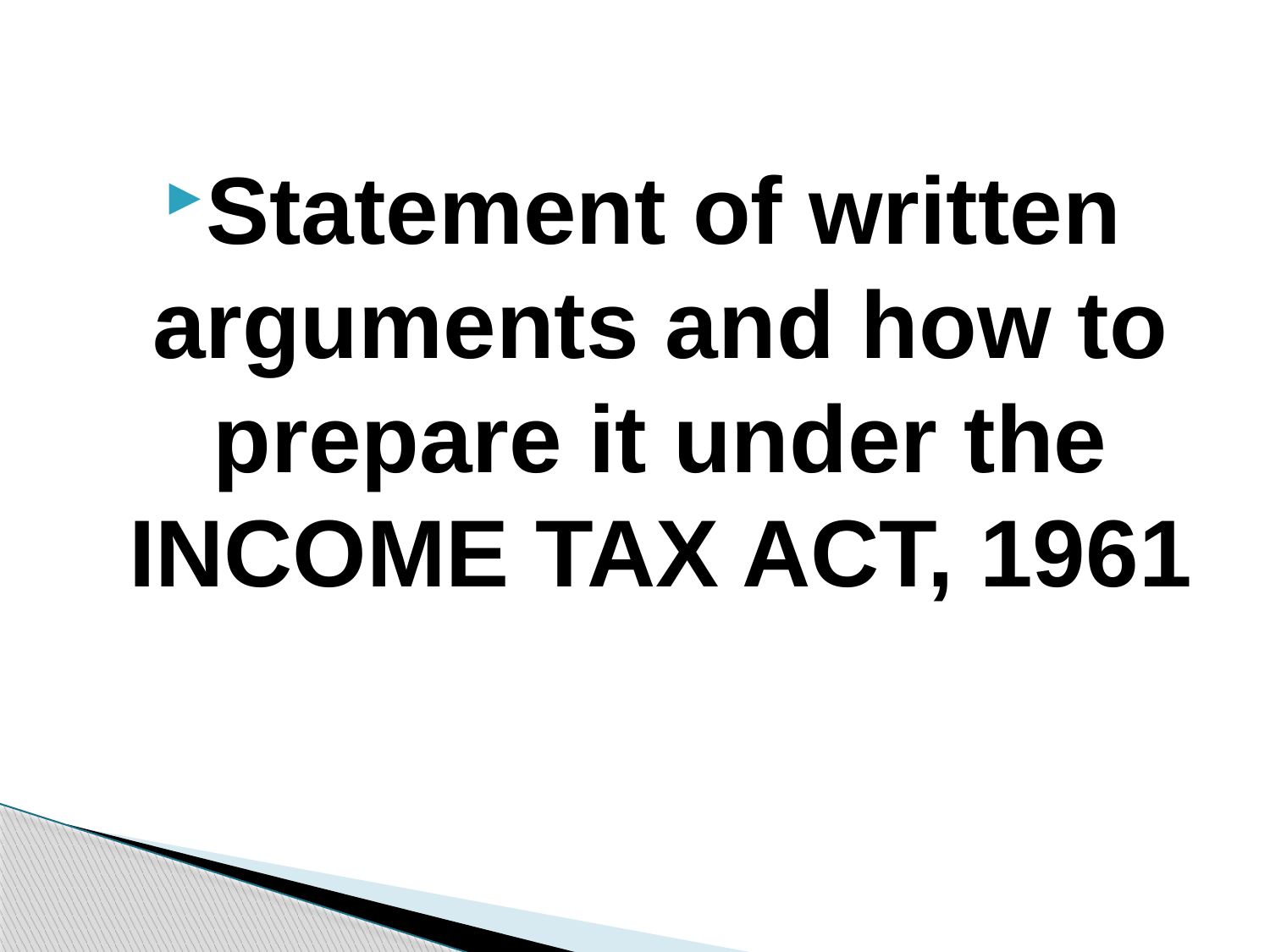

Statement of written arguments and how to prepare it under the INCOME TAX ACT, 1961